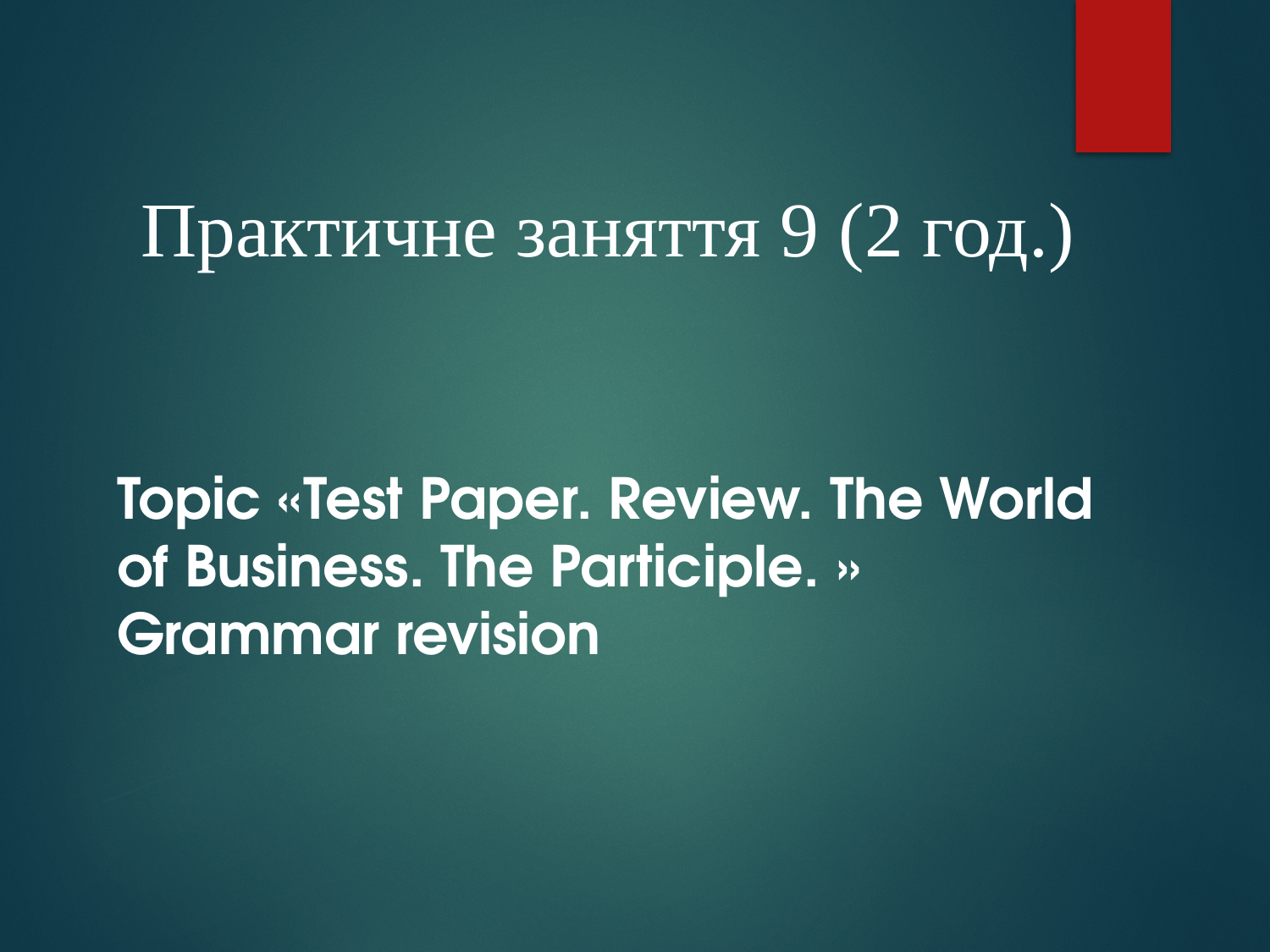

# Практичне заняття 9 (2 год.)
Topic «Test Paper. Review. The World of Business. The Participle. » Grammar revision